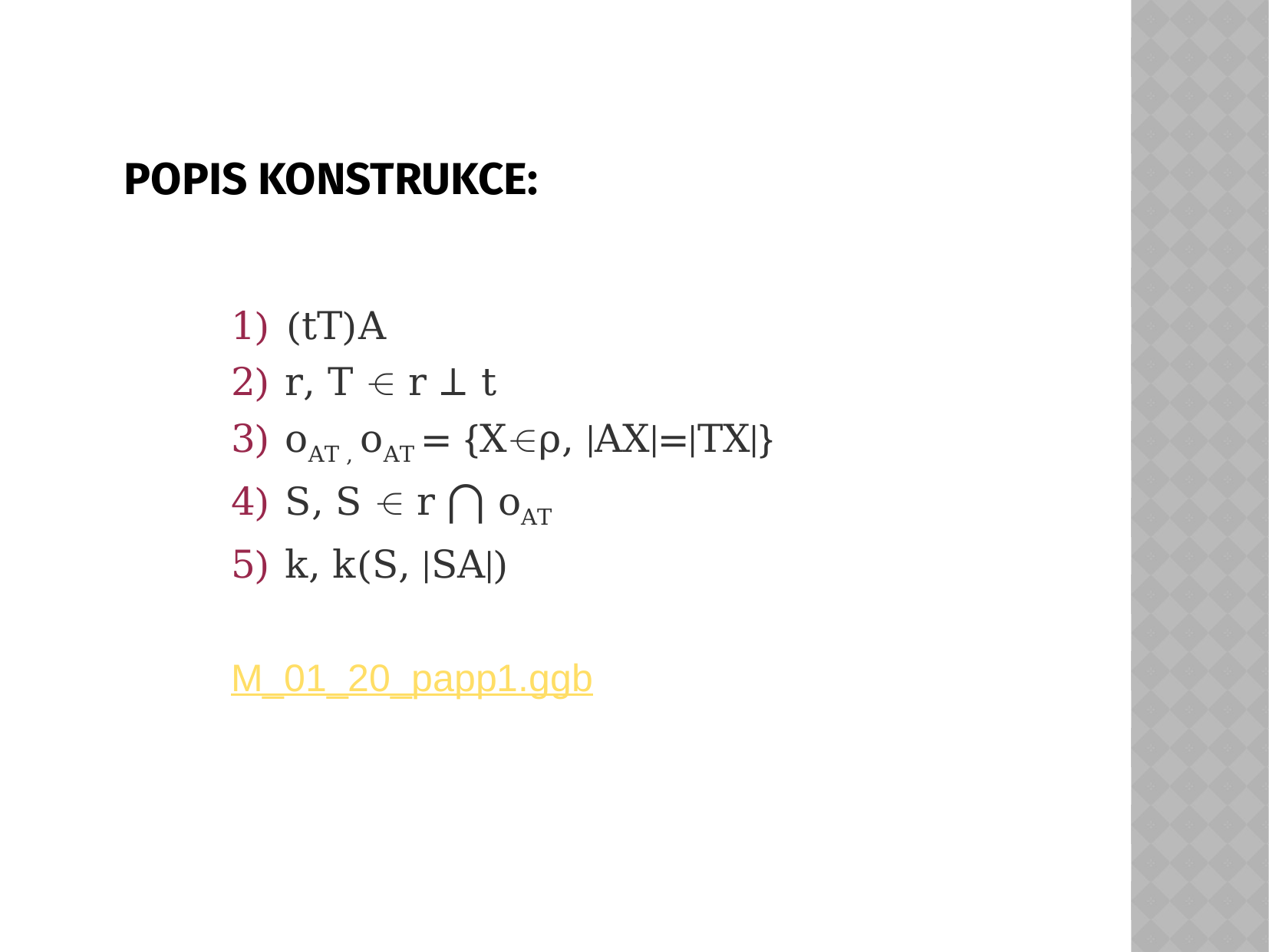

Popis konstrukce:
(tT)A
r, T ⋲ r ⊥ t
oAT , oAT = {X⋲ρ, |AX|=|TX|}
S, S ⋲ r ⋂ oAT
k, k(S, |SA|)

M_01_20_papp1.ggb